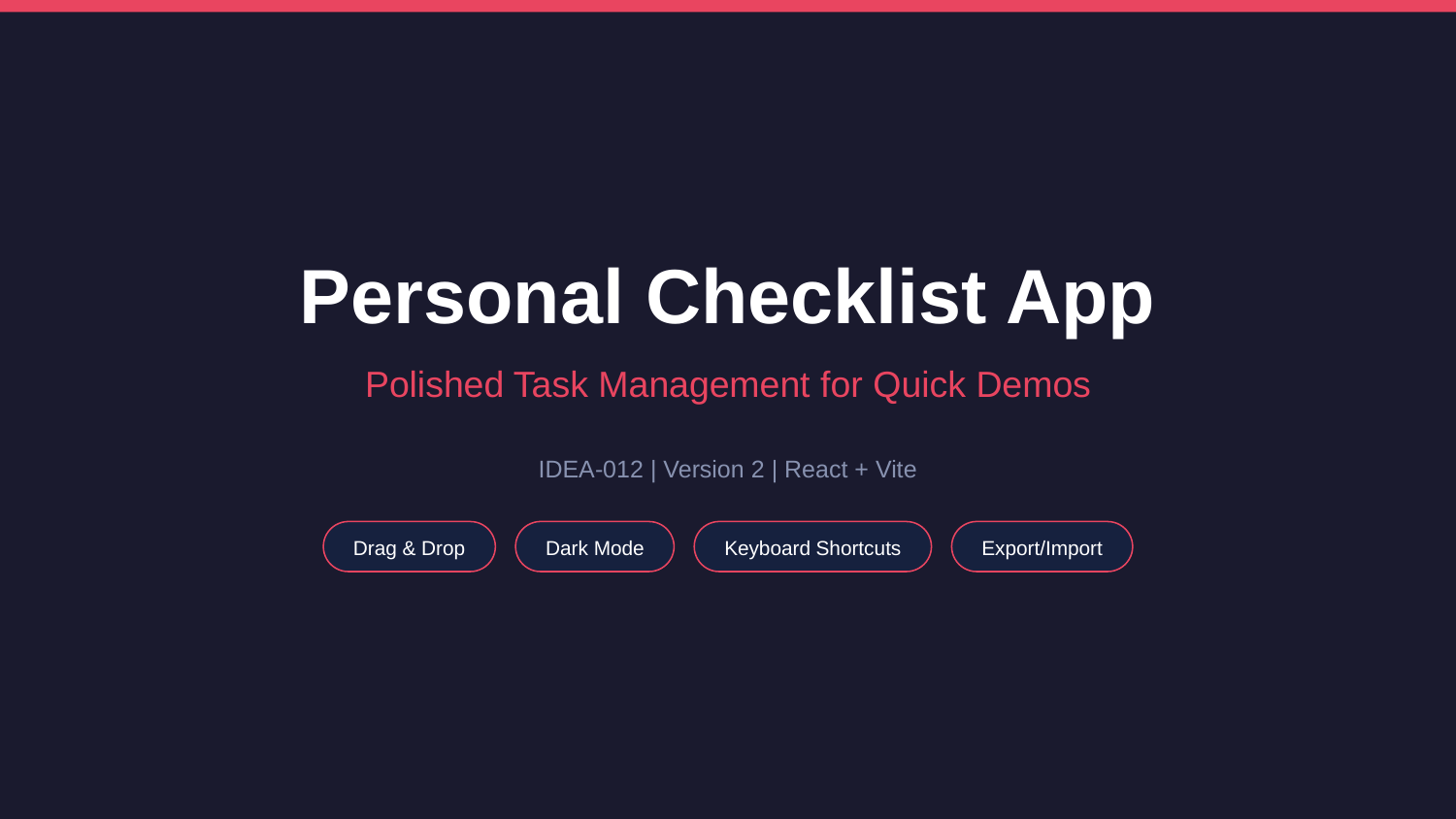

Personal Checklist App
Polished Task Management for Quick Demos
IDEA-012 | Version 2 | React + Vite

Drag & Drop
Dark Mode
Keyboard Shortcuts
Export/Import